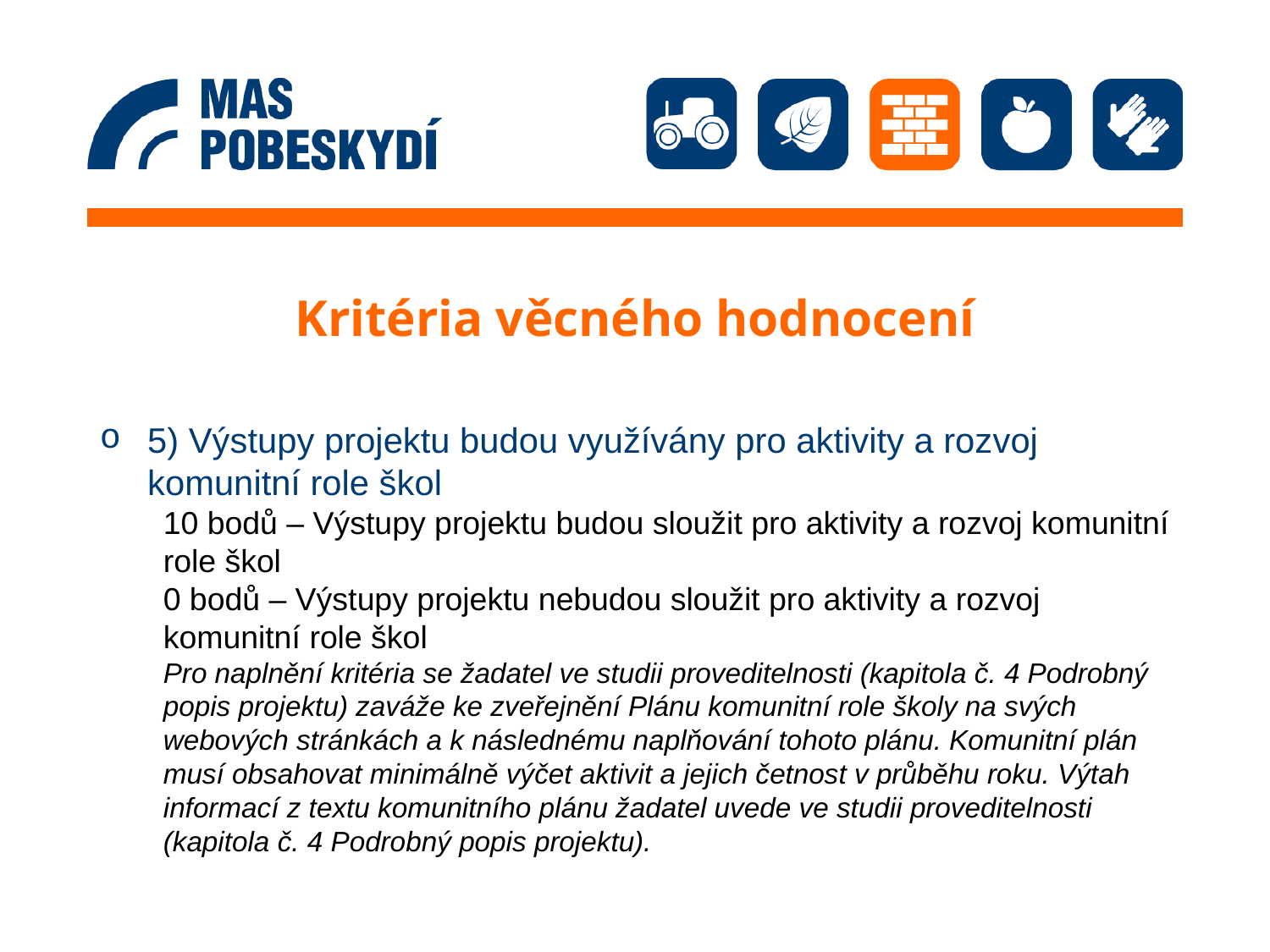

# Kritéria věcného hodnocení
5) Výstupy projektu budou využívány pro aktivity a rozvoj komunitní role škol
10 bodů – Výstupy projektu budou sloužit pro aktivity a rozvoj komunitní role škol
0 bodů – Výstupy projektu nebudou sloužit pro aktivity a rozvoj komunitní role škol
Pro naplnění kritéria se žadatel ve studii proveditelnosti (kapitola č. 4 Podrobný popis projektu) zaváže ke zveřejnění Plánu komunitní role školy na svých webových stránkách a k následnému naplňování tohoto plánu. Komunitní plán musí obsahovat minimálně výčet aktivit a jejich četnost v průběhu roku. Výtah informací z textu komunitního plánu žadatel uvede ve studii proveditelnosti (kapitola č. 4 Podrobný popis projektu).